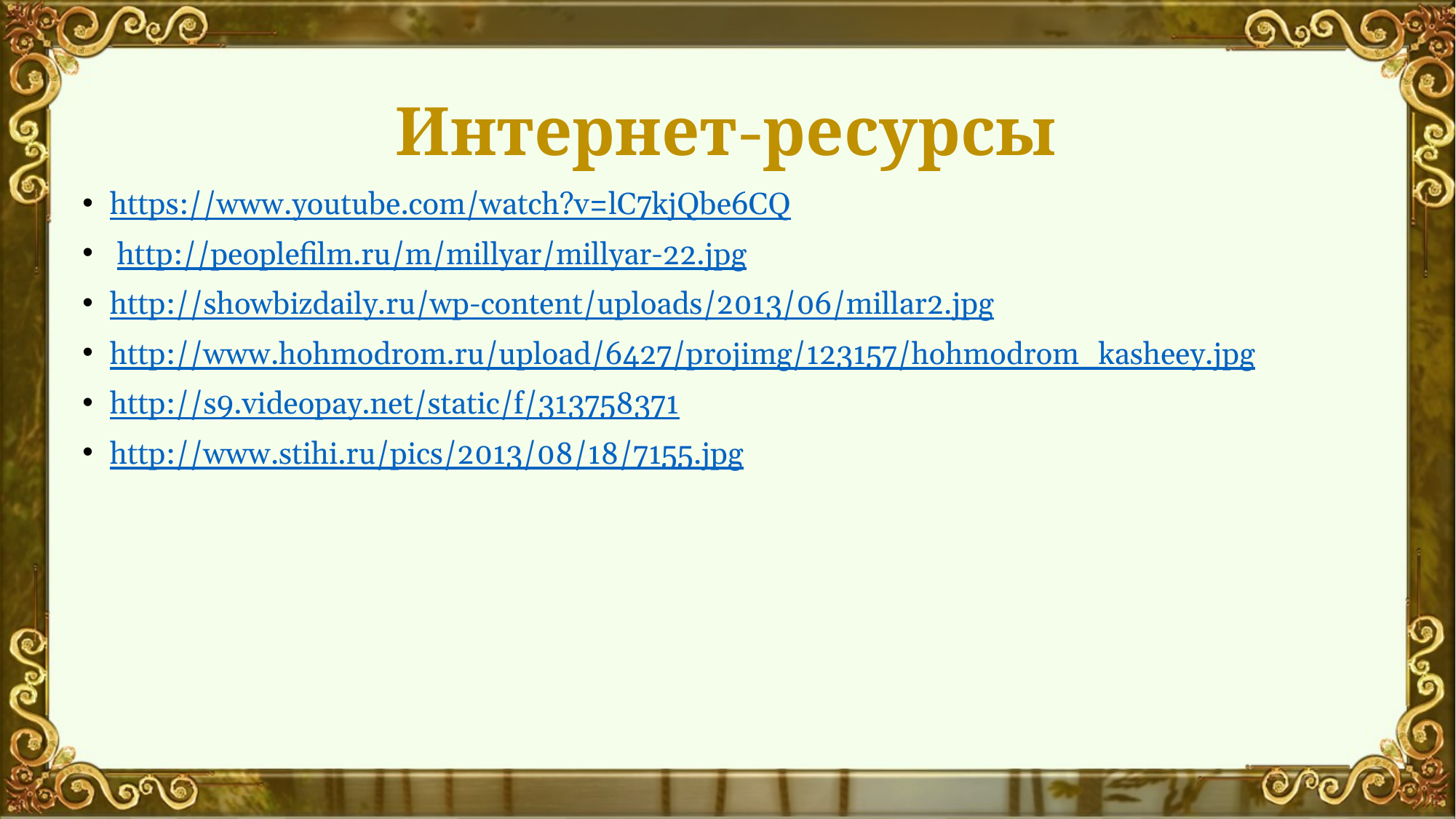

# Интернет-ресурсы
https://www.youtube.com/watch?v=lC7kjQbe6CQ
 http://peoplefilm.ru/m/millyar/millyar-22.jpg
http://showbizdaily.ru/wp-content/uploads/2013/06/millar2.jpg
http://www.hohmodrom.ru/upload/6427/projimg/123157/hohmodrom_kasheey.jpg
http://s9.videopay.net/static/f/313758371
http://www.stihi.ru/pics/2013/08/18/7155.jpg